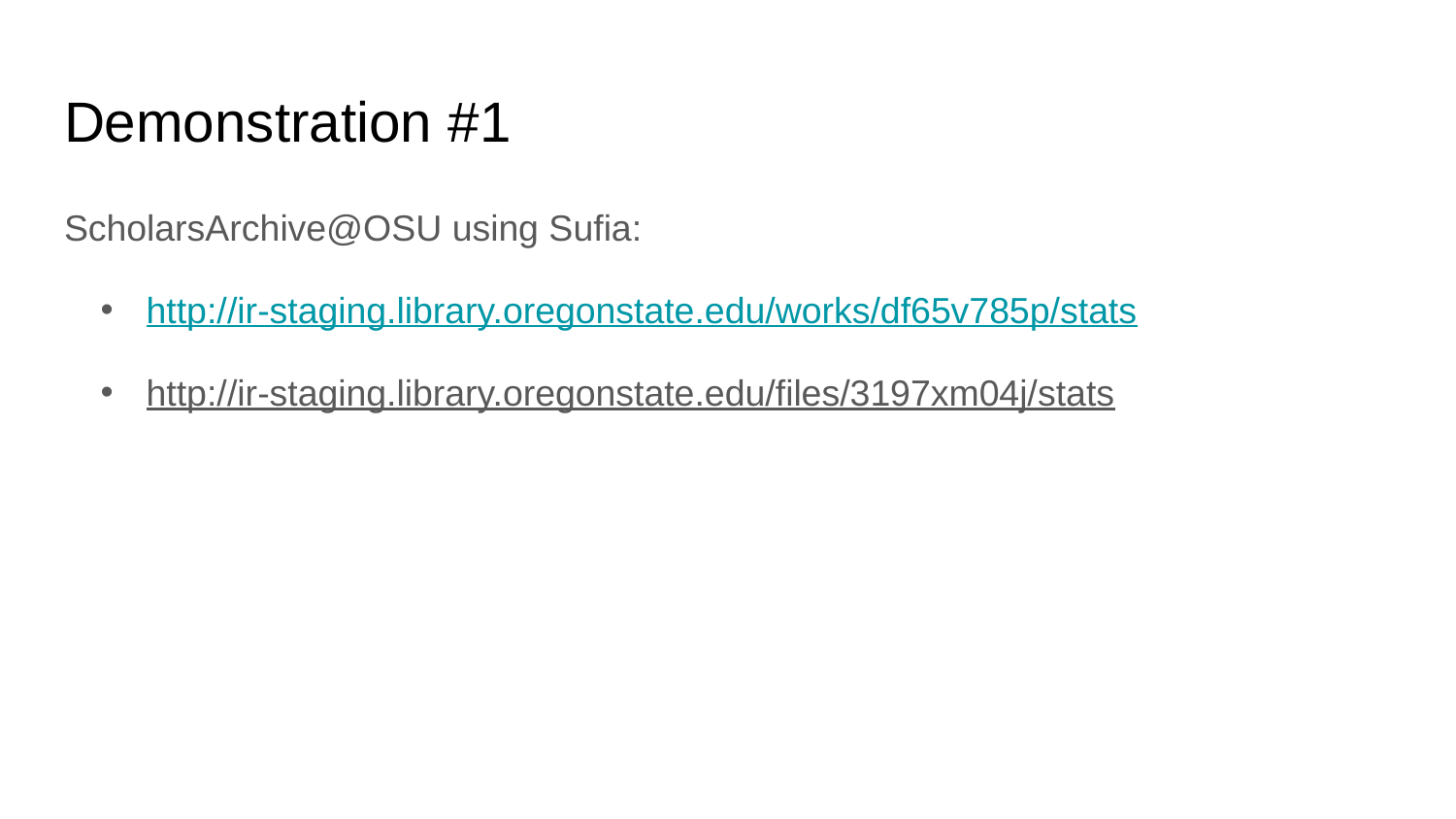

# Demonstration #1
ScholarsArchive@OSU using Sufia:
http://ir-staging.library.oregonstate.edu/works/df65v785p/stats
http://ir-staging.library.oregonstate.edu/files/3197xm04j/stats